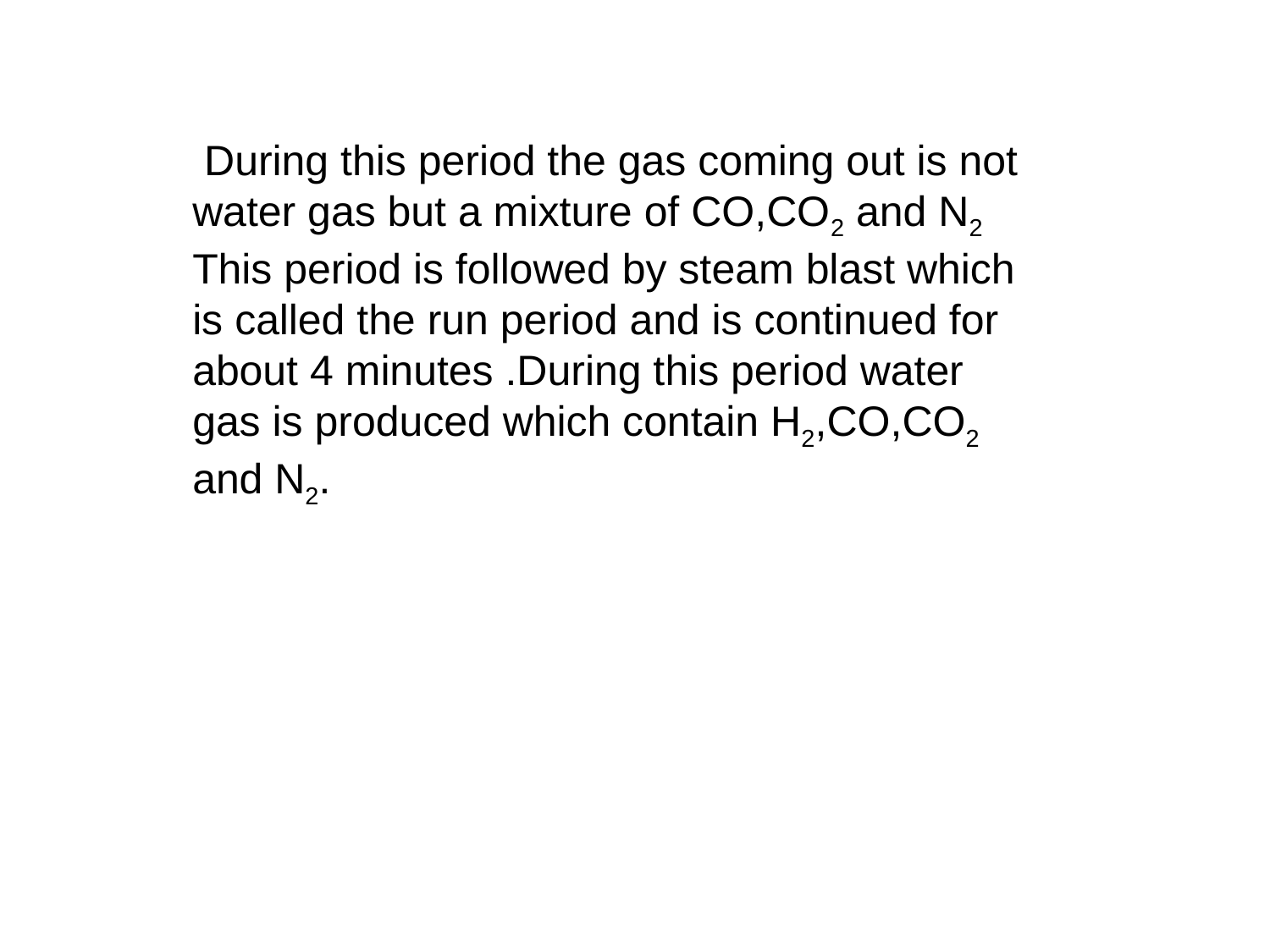

During this period the gas coming out is not water gas but a mixture of CO,CO2 and N2 This period is followed by steam blast which is called the run period and is continued for about 4 minutes .During this period water gas is produced which contain H2,CO,CO2 and N2.